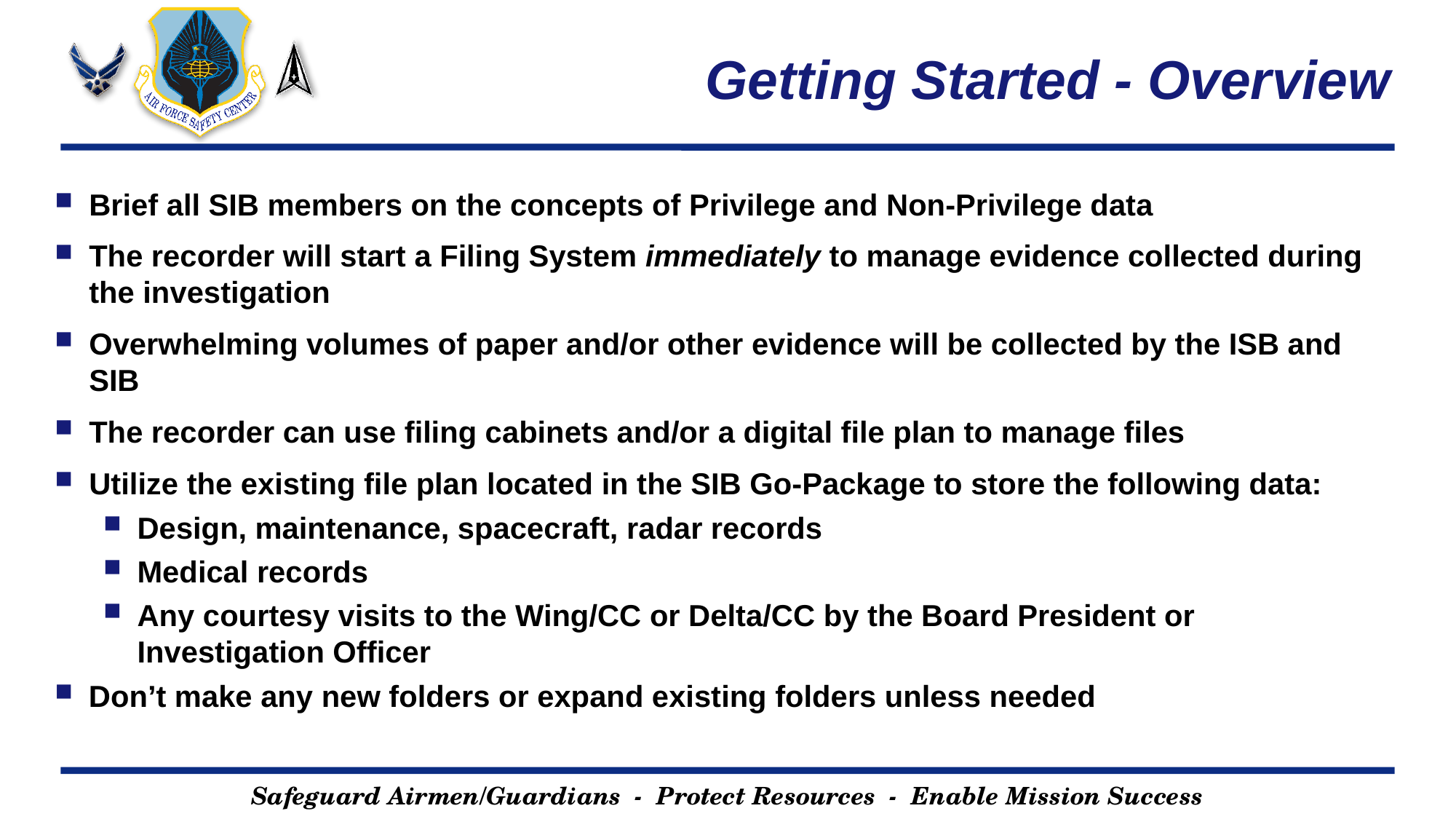

# Getting Started - Overview
Brief all SIB members on the concepts of Privilege and Non-Privilege data
The recorder will start a Filing System immediately to manage evidence collected during the investigation
Overwhelming volumes of paper and/or other evidence will be collected by the ISB and SIB
The recorder can use filing cabinets and/or a digital file plan to manage files
Utilize the existing file plan located in the SIB Go-Package to store the following data:
Design, maintenance, spacecraft, radar records
Medical records
Any courtesy visits to the Wing/CC or Delta/CC by the Board President or Investigation Officer
Don’t make any new folders or expand existing folders unless needed